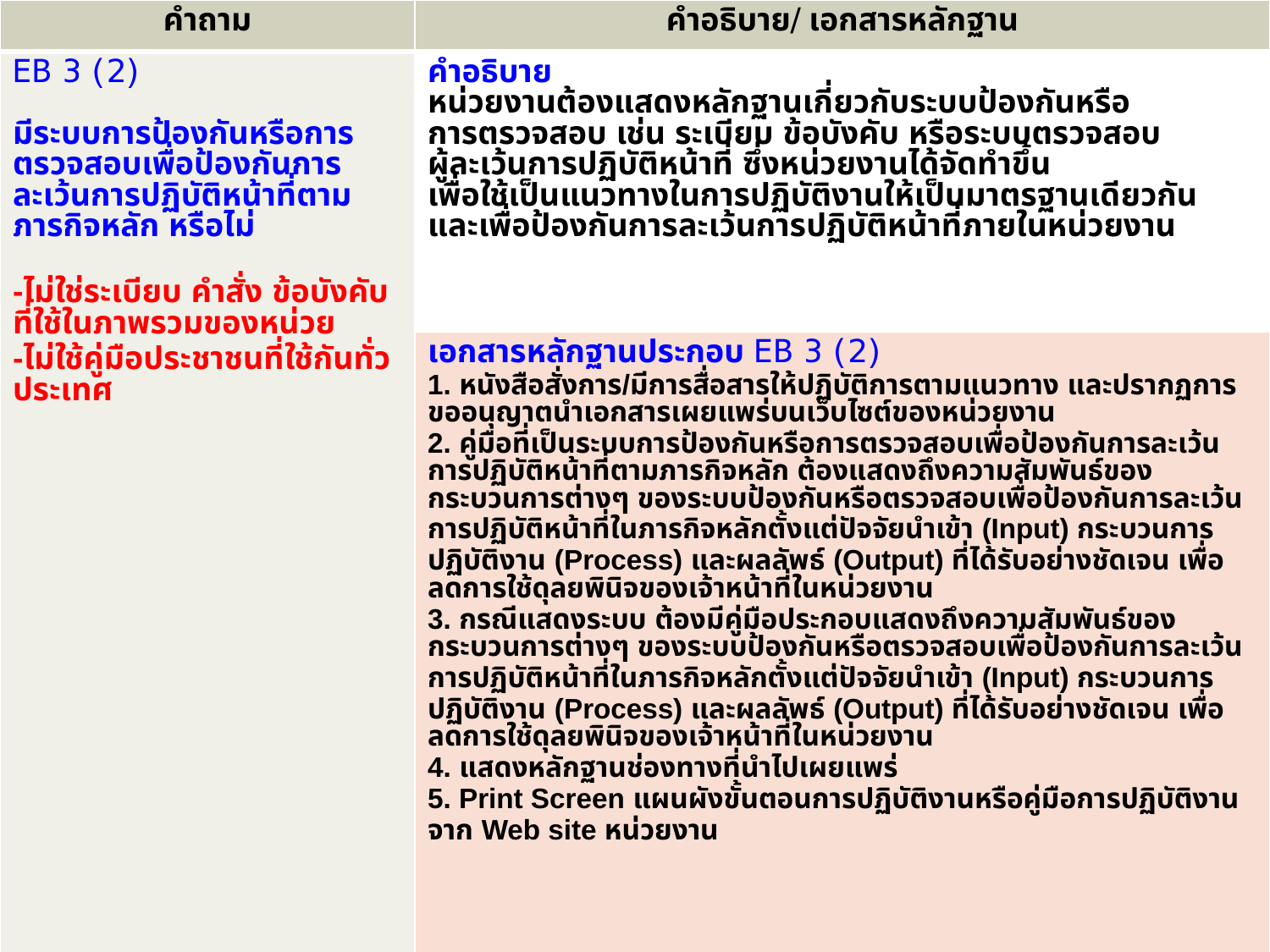

| คำถาม | คำอธิบาย/เอกสารหลักฐาน |
| --- | --- |
| EB 3 (2) มีระบบการป้องกันหรือการตรวจสอบเพื่อป้องกันการละเว้นการปฏิบัติหน้าที่ตามภารกิจหลัก หรือไม่ -ไม่ใช่ระเบียบ คำสั่ง ข้อบังคับ ที่ใช้ในภาพรวมของหน่วย -ไม่ใช้คู่มือประชาชนที่ใช้กันทั่วประเทศ | คำอธิบาย หน่วยงานต้องแสดงหลักฐานเกี่ยวกับระบบป้องกันหรือ การตรวจสอบ เช่น ระเบียบ ข้อบังคับ หรือระบบตรวจสอบ ผู้ละเว้นการปฏิบัติหน้าที่ ซึ่งหน่วยงานได้จัดทำขึ้น เพื่อใช้เป็นแนวทางในการปฏิบัติงานให้เป็นมาตรฐานเดียวกัน และเพื่อป้องกันการละเว้นการปฏิบัติหน้าที่ภายในหน่วยงาน |
|  | เอกสารหลักฐานประกอบ EB 3 (2) 1. หนังสือสั่งการ/มีการสื่อสารให้ปฏิบัติการตามแนวทาง และปรากฏการขออนุญาตนำเอกสารเผยแพร่บนเว็บไซต์ของหน่วยงาน 2. คู่มือที่เป็นระบบการป้องกันหรือการตรวจสอบเพื่อป้องกันการละเว้นการปฏิบัติหน้าที่ตามภารกิจหลัก ต้องแสดงถึงความสัมพันธ์ของกระบวนการต่างๆ ของระบบป้องกันหรือตรวจสอบเพื่อป้องกันการละเว้นการปฏิบัติหน้าที่ในภารกิจหลักตั้งแต่ปัจจัยนำเข้า (Input) กระบวนการปฏิบัติงาน (Process) และผลลัพธ์ (Output) ที่ได้รับอย่างชัดเจน เพื่อลดการใช้ดุลยพินิจของเจ้าหน้าที่ในหน่วยงาน 3. กรณีแสดงระบบ ต้องมีคู่มือประกอบแสดงถึงความสัมพันธ์ของกระบวนการต่างๆ ของระบบป้องกันหรือตรวจสอบเพื่อป้องกันการละเว้นการปฏิบัติหน้าที่ในภารกิจหลักตั้งแต่ปัจจัยนำเข้า (Input) กระบวนการปฏิบัติงาน (Process) และผลลัพธ์ (Output) ที่ได้รับอย่างชัดเจน เพื่อลดการใช้ดุลยพินิจของเจ้าหน้าที่ในหน่วยงาน 4. แสดงหลักฐานช่องทางที่นำไปเผยแพร่ 5. Print Screen แผนผังขั้นตอนการปฏิบัติงานหรือคู่มือการปฏิบัติงานจาก Web site หน่วยงาน |